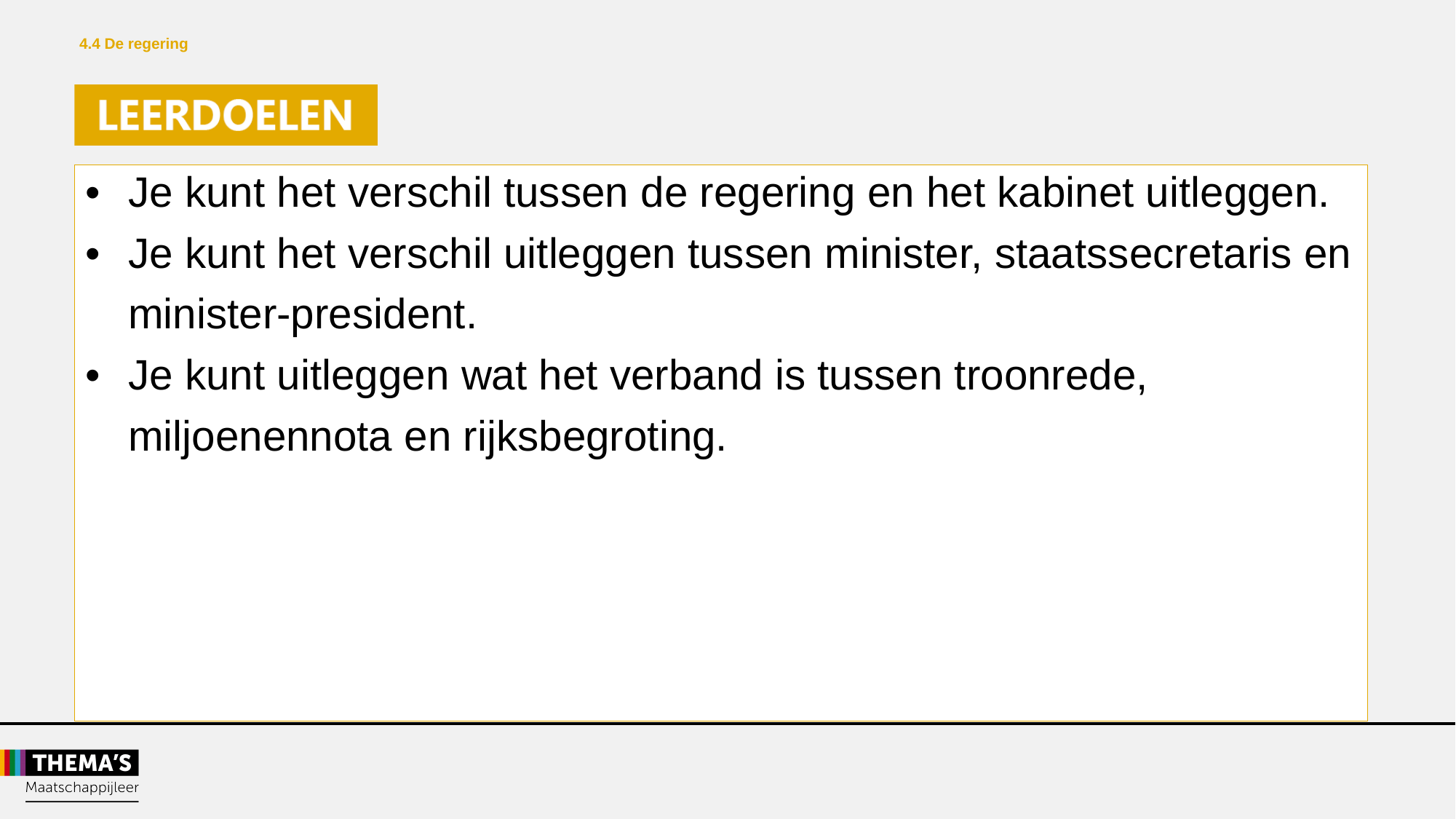

4.4 De regering
•	Je kunt het verschil tussen de regering en het kabinet uitleggen.
•	Je kunt het verschil uitleggen tussen minister, staatssecretaris en
minister-president.
•	Je kunt uitleggen wat het verband is tussen troonrede,
miljoenennota en rijksbegroting.